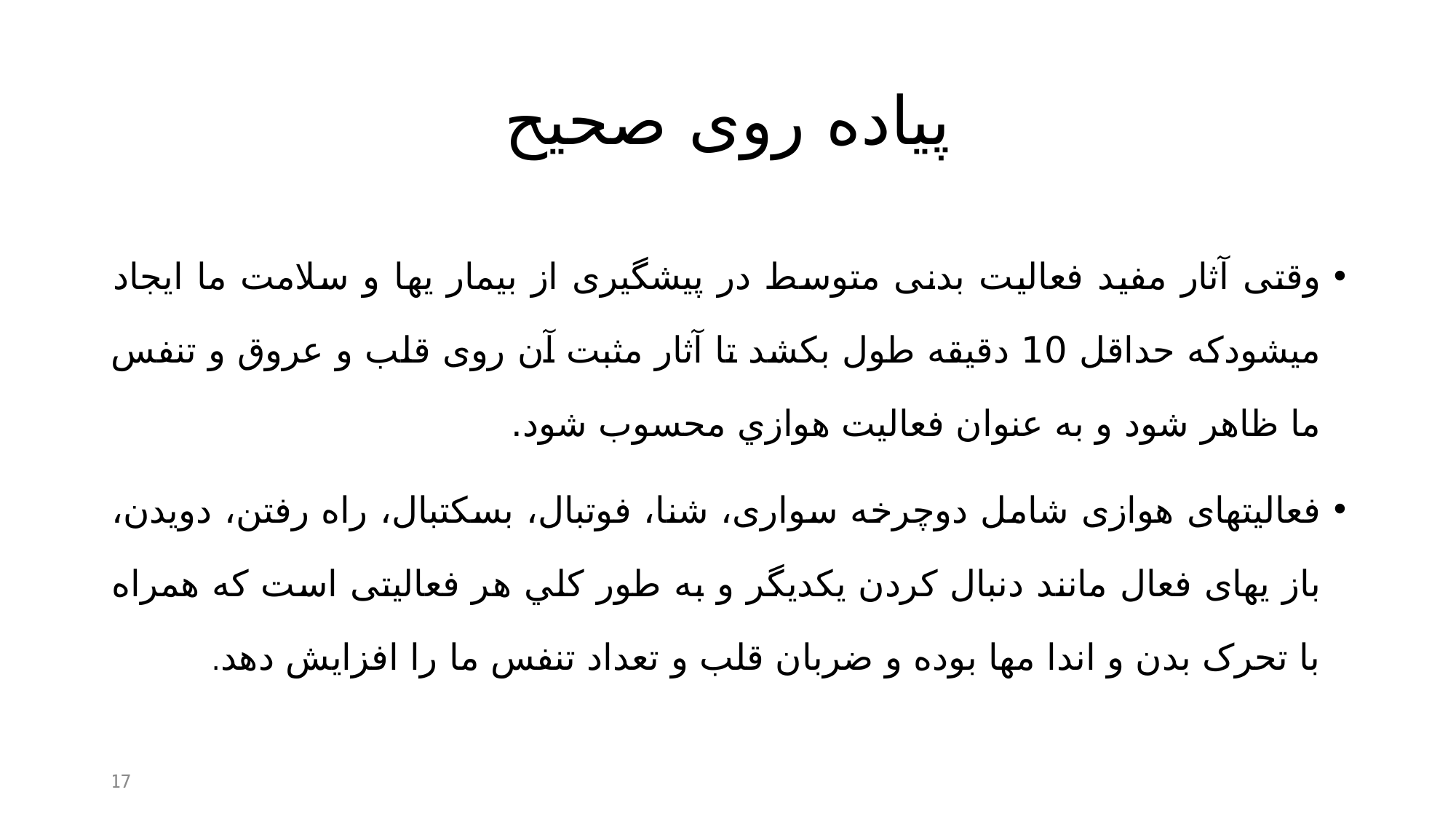

# پیاده روی صحیح
وقتی آثار مفید فعالیت بدنی متوسط در پیشگیری از بیمار یها و سلامت ما ایجاد میشودکه حداقل 10 دقيقه طول بکشد تا آثار مثبت آن روی قلب و عروق و تنفس ما ظاهر شود و به عنوان فعاليت هوازي محسوب شود.
فعالیتهای هوازی شامل دوچرخه سواری، شنا، فوتبال، بسکتبال، راه رفتن، دویدن، باز یهای فعال مانند دنبال کردن یکدیگر و به طور كلي هر فعالیتی است که همراه با تحرک بدن و اندا مها بوده و ضربان قلب و تعداد تنفس ما را افزایش دهد.

17